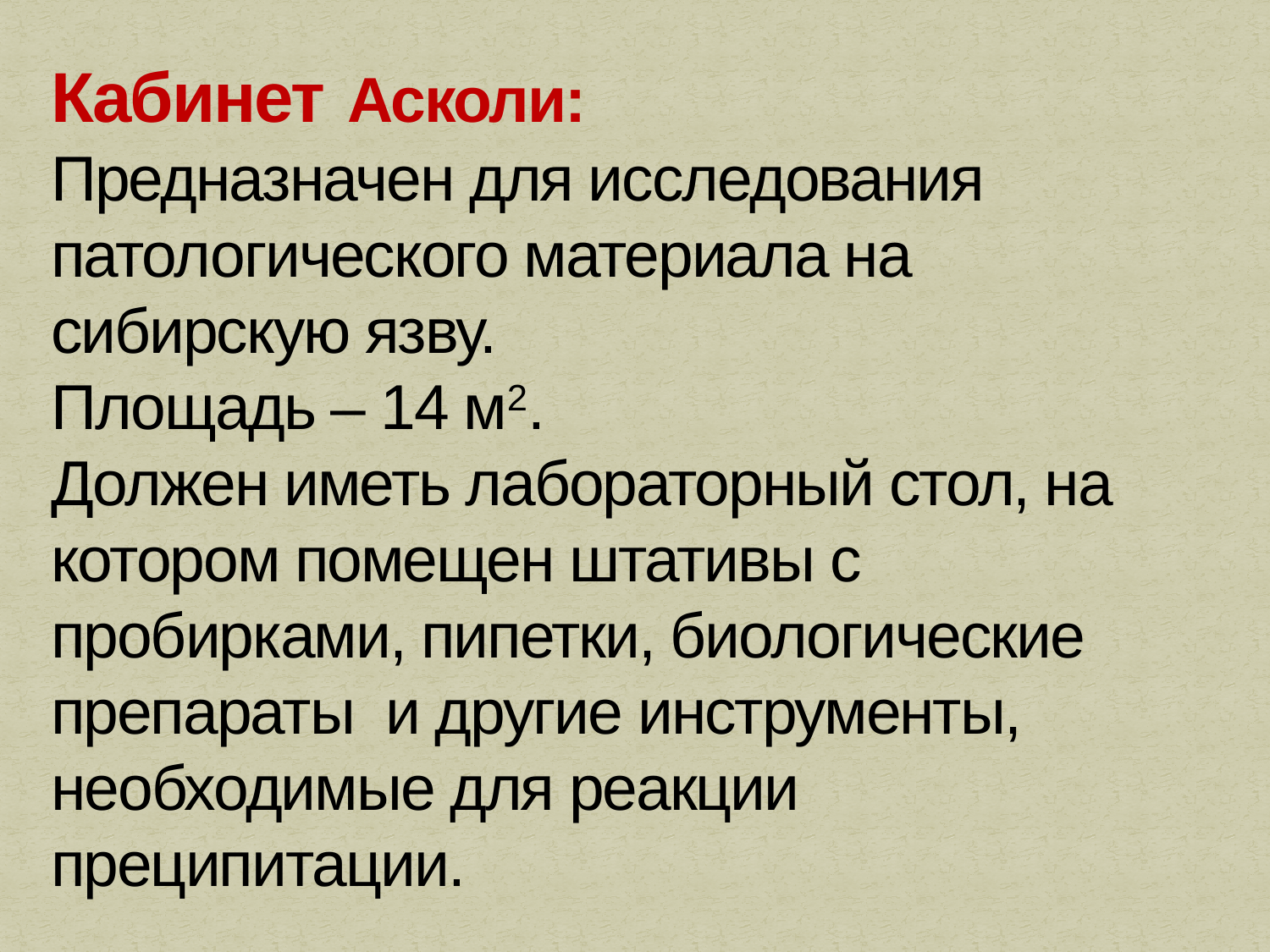

# Кабинет Асколи: Предназначен для исследования патологического материала на сибирскую язву. Площадь – 14 м2. Должен иметь лабораторный стол, на котором помещен штативы с пробирками, пипетки, биологические препараты  и другие инструменты, необходимые для реакции преципитации.